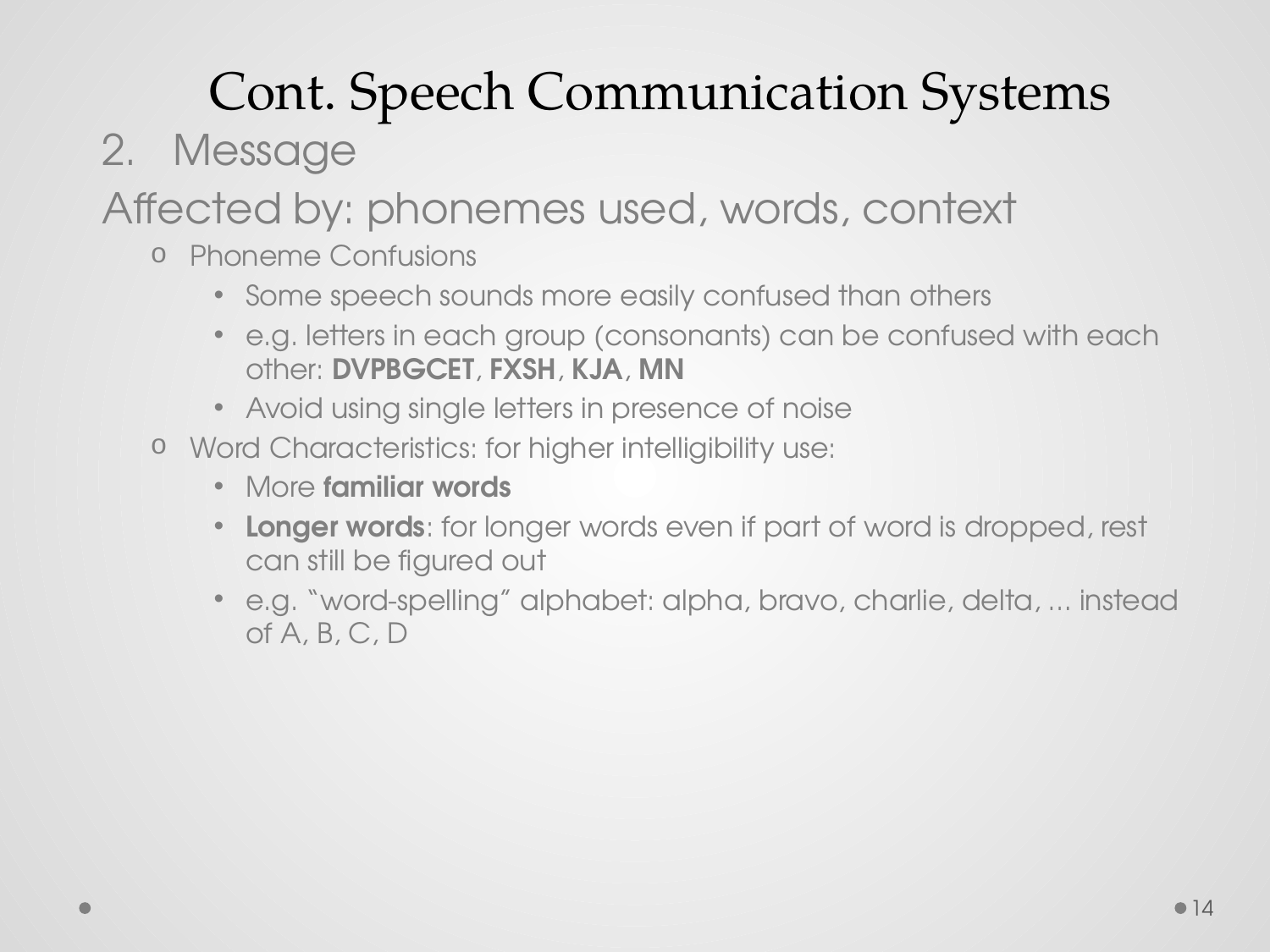

# Cont. Speech Communication Systems

Message
Affected by: phonemes used, words, context
Phoneme Confusions
Some speech sounds more easily confused than others
e.g. letters in each group (consonants) can be confused with each other: DVPBGCET, FXSH, KJA, MN
Avoid using single letters in presence of noise
Word Characteristics: for higher intelligibility use:
More familiar words
Longer words: for longer words even if part of word is dropped, rest can still be figured out
e.g. “word-spelling” alphabet: alpha, bravo, charlie, delta, … instead of A, B, C, D
14